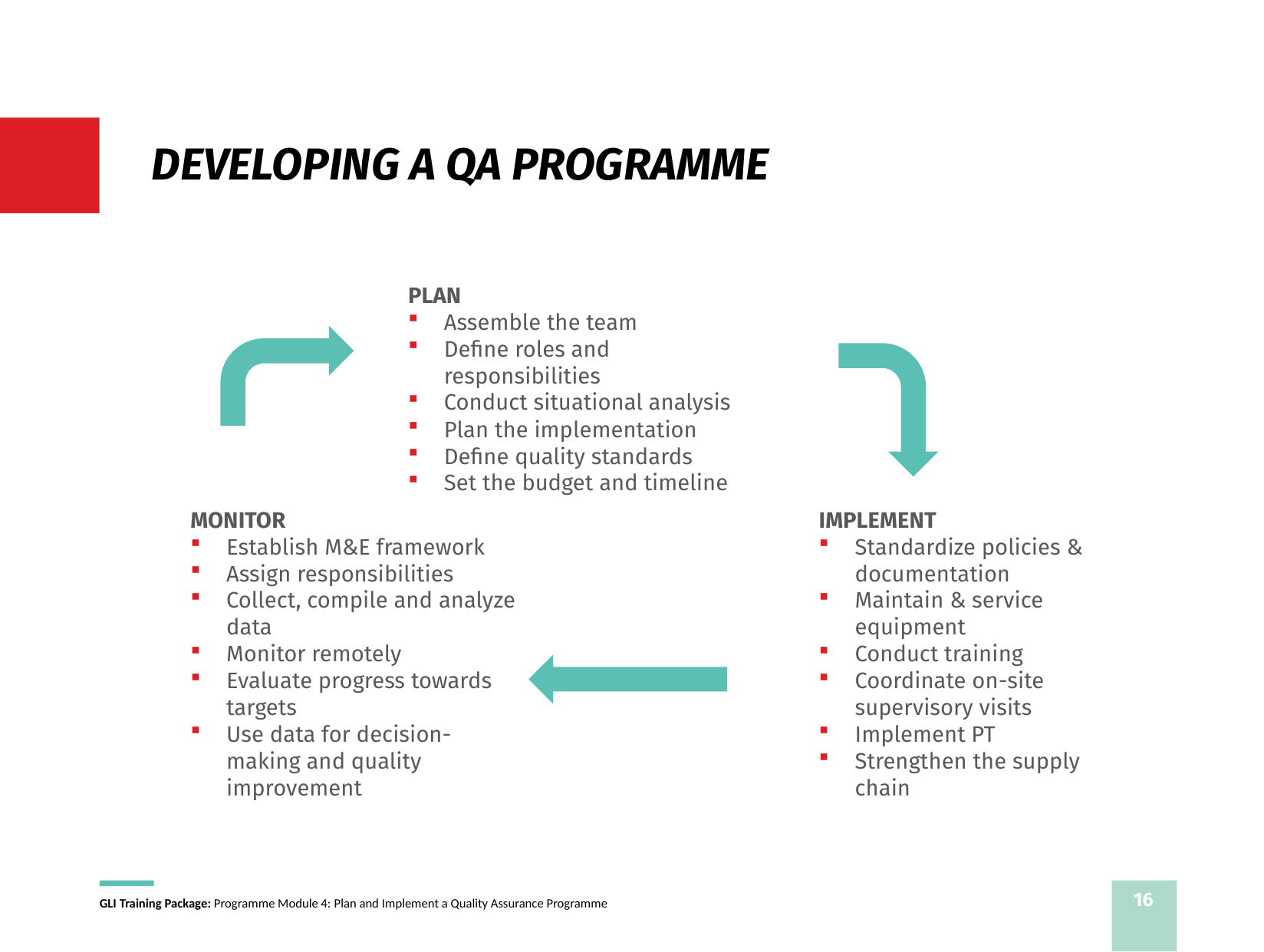

# DEVELOPING A QA PROGRAMME
PLAN
Assemble the team
Define roles and responsibilities
Conduct situational analysis
Plan the implementation
Define quality standards
Set the budget and timeline

MONITOR
Establish M&E framework
Assign responsibilities
Collect, compile and analyze data
Monitor remotely
Evaluate progress towards targets
Use data for decision-making and quality improvement
IMPLEMENT
Standardize policies & documentation
Maintain & service equipment
Conduct training
Coordinate on-site supervisory visits
Implement PT
Strengthen the supply chain